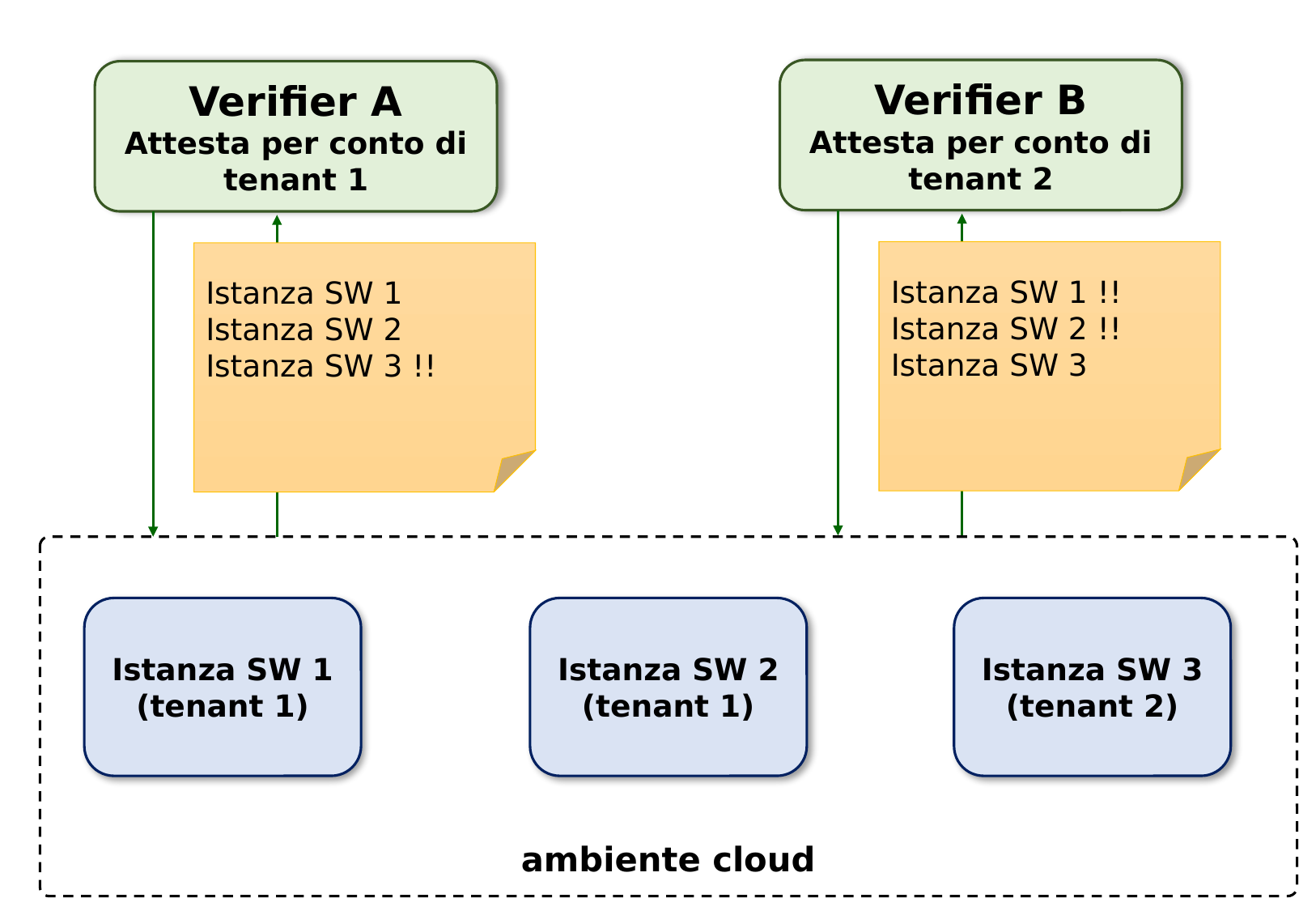

Verifier B
Attesta per conto di tenant 2
Verifier A
Attesta per conto di tenant 1
Istanza SW 1 !!
Istanza SW 2 !!
Istanza SW 3

Istanza SW 1
Istanza SW 2
Istanza SW 3 !!

ambiente cloud
Istanza SW 2
(tenant 1)
Istanza SW 3
(tenant 2)
Istanza SW 1
(tenant 1)